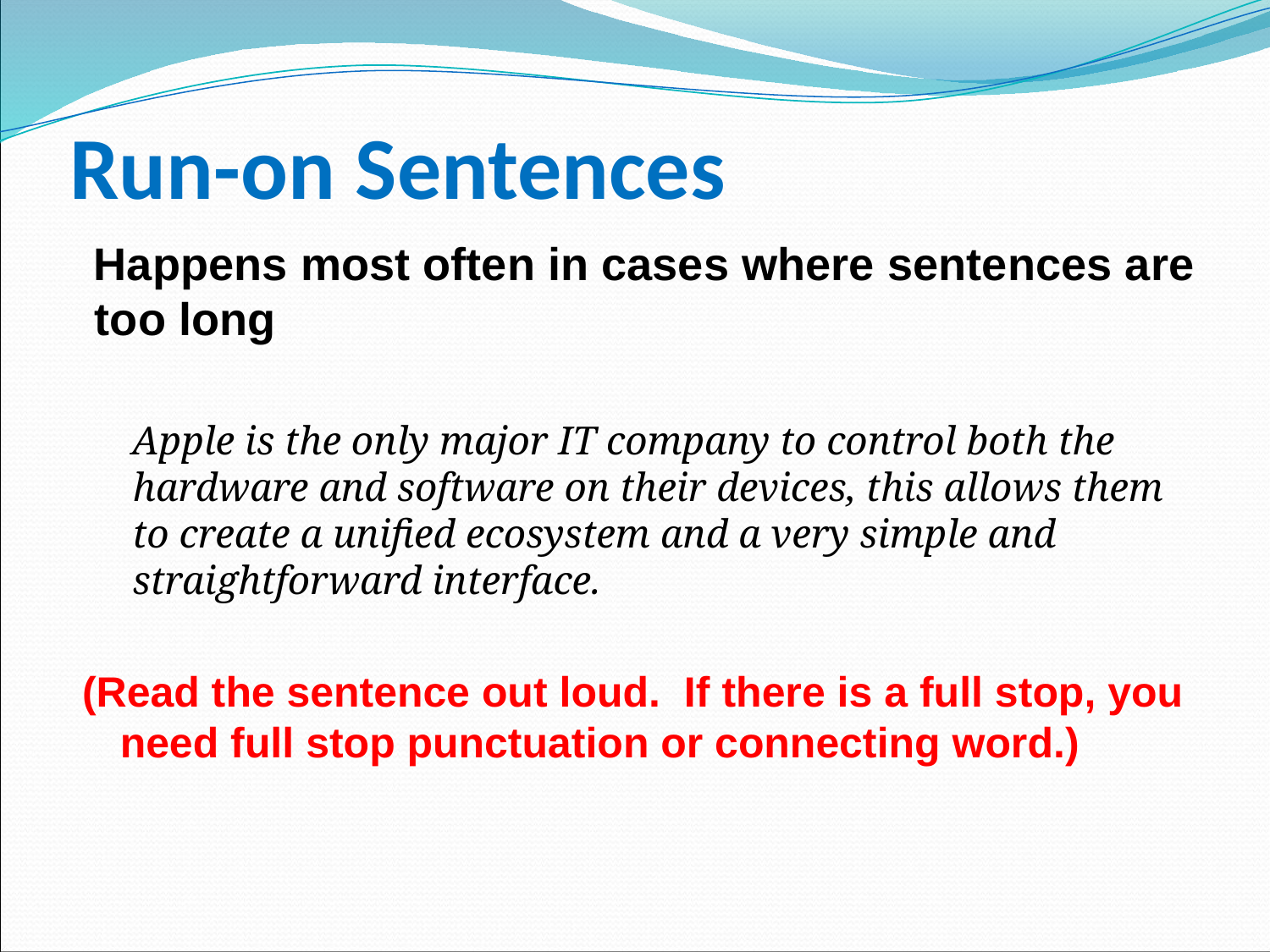

# Run-on Sentences
Happens most often in cases where sentences are too long

Apple is the only major IT company to control both the hardware and software on their devices, this allows them to create a unified ecosystem and a very simple and straightforward interface.

(Read the sentence out loud.  If there is a full stop, you need full stop punctuation or connecting word.)